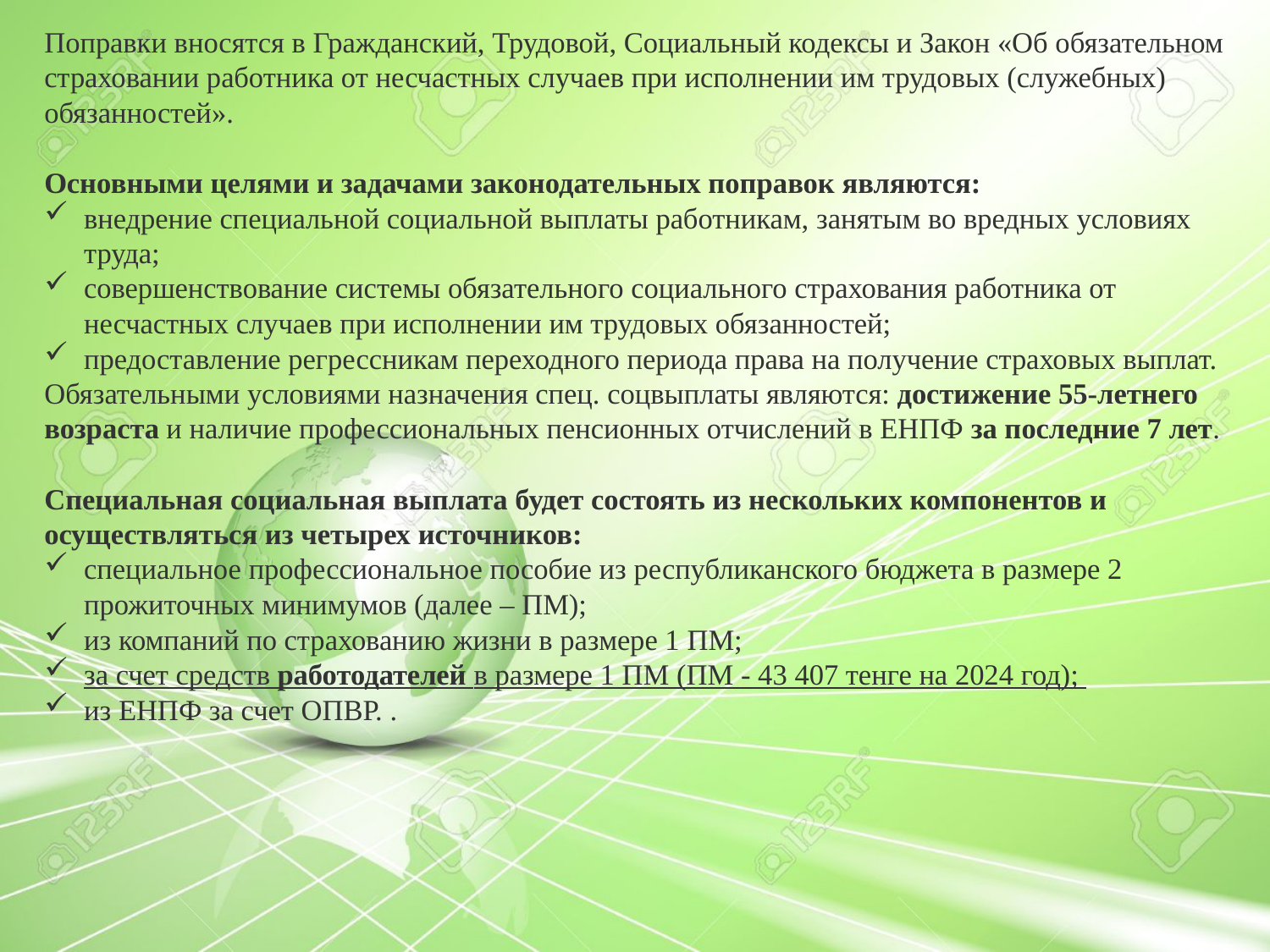

Поправки вносятся в Гражданский, Трудовой, Социальный кодексы и Закон «Об обязательном страховании работника от несчастных случаев при исполнении им трудовых (служебных) обязанностей».

Основными целями и задачами законодательных поправок являются:
внедрение специальной социальной выплаты работникам, занятым во вредных условиях труда;
совершенствование системы обязательного социального страхования работника от несчастных случаев при исполнении им трудовых обязанностей;
предоставление регрессникам переходного периода права на получение страховых выплат.
Обязательными условиями назначения спец. соцвыплаты являются: достижение 55-летнего возраста и наличие профессиональных пенсионных отчислений в ЕНПФ за последние 7 лет.
Специальная социальная выплата будет состоять из нескольких компонентов и осуществляться из четырех источников:
специальное профессиональное пособие из республиканского бюджета в размере 2 прожиточных минимумов (далее – ПМ);
из компаний по страхованию жизни в размере 1 ПМ;
за счет средств работодателей в размере 1 ПМ (ПМ - 43 407 тенге на 2024 год);
из ЕНПФ за счет ОПВР. .